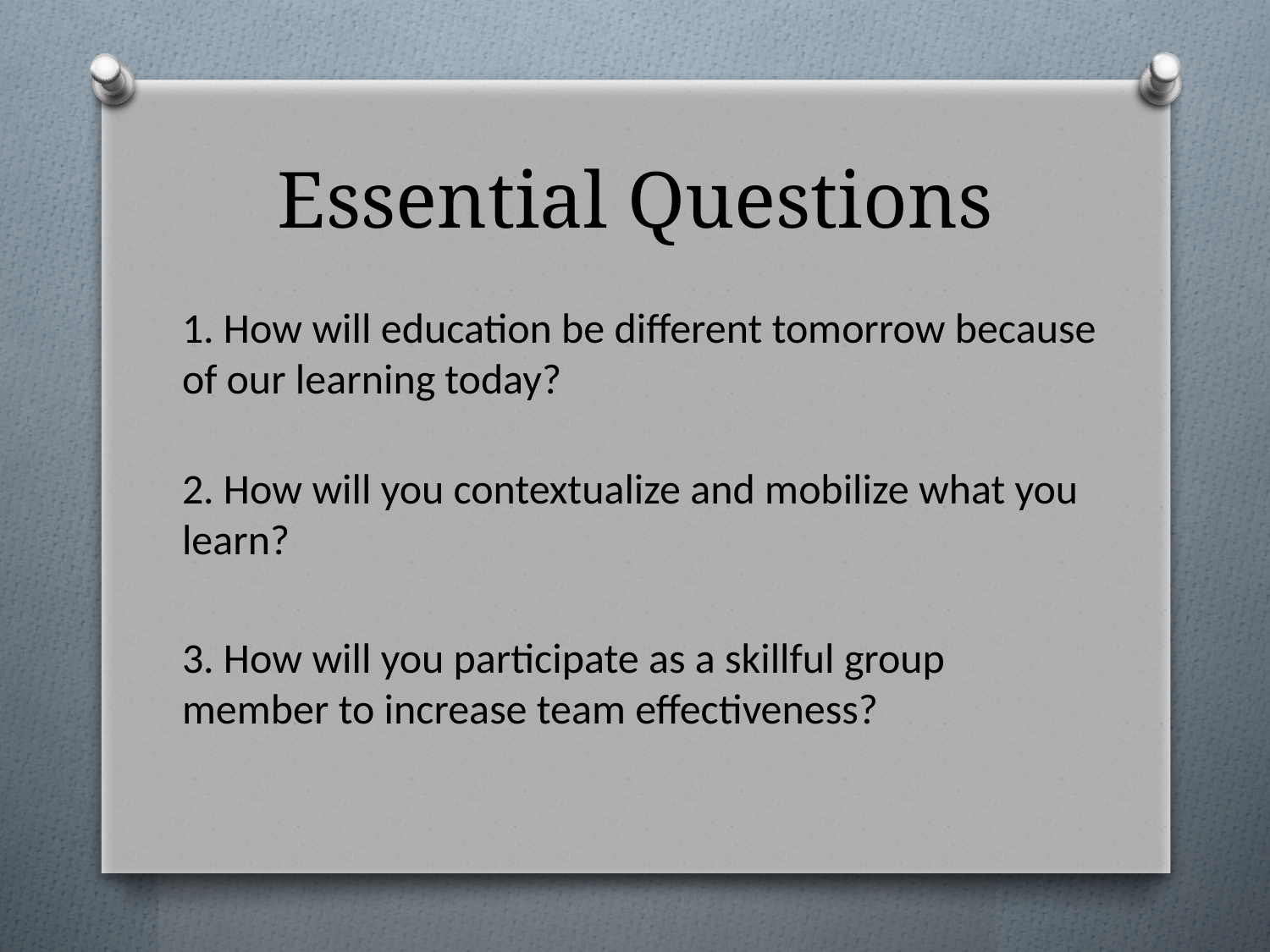

# Essential Questions
1. How will education be different tomorrow because of our learning today?
‍‍‍2. How will you contextualize and mobilize what you learn?

‍‍‍3. How will you participate as a skillful group member to increase team effectiveness?